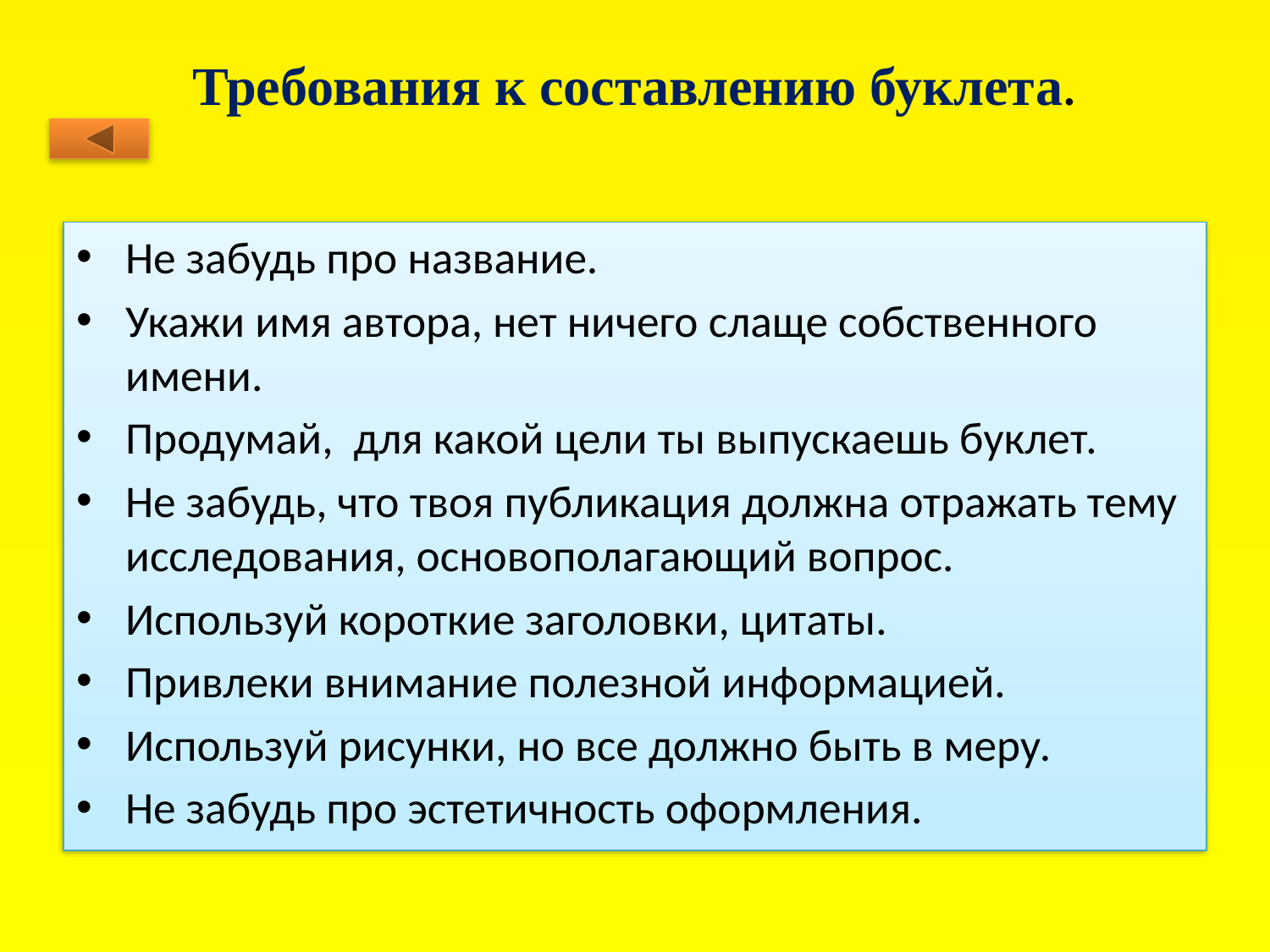

# Требования к составлению буклета.

Не забудь про название.
Укажи имя автора, нет ничего слаще собственного имени.
Продумай,  для какой цели ты выпускаешь буклет.
Не забудь, что твоя публикация должна отражать тему исследования, основополагающий вопрос.
Используй короткие заголовки, цитаты.
Привлеки внимание полезной информацией.
Используй рисунки, но все должно быть в меру.
Не забудь про эстетичность оформления.